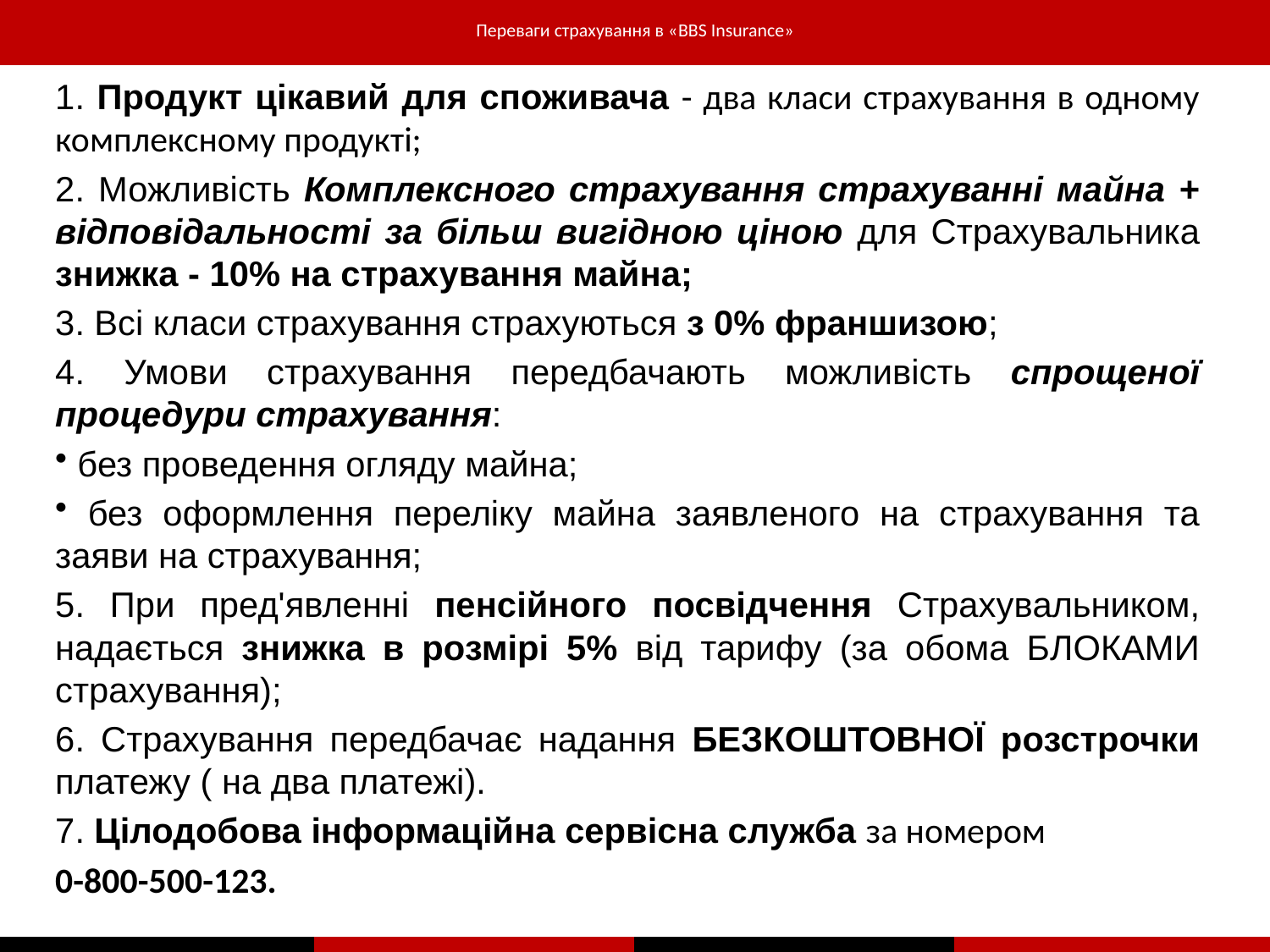

# Переваги страхування в «BBS Insurance»
1. Продукт цікавий для споживача - два класи страхування в одному комплексному продукті;
2. Можливість Комплексного страхування страхуванні майна + відповідальності за більш вигідною ціною для Страхувальника знижка - 10% на страхування майна;
3. Всі класи страхування страхуються з 0% франшизою;
4. Умови страхування передбачають можливість спрощеної процедури страхування:
 без проведення огляду майна;
 без оформлення переліку майна заявленого на страхування та заяви на страхування;
5. При пред'явленні пенсійного посвідчення Страхувальником, надається знижка в розмірі 5% від тарифу (за обома БЛОКАМИ страхування);
6. Страхування передбачає надання БЕЗКОШТОВНОЇ розстрочки платежу ( на два платежі).
7. Цілодобова інформаційна сервісна служба за номером
0-800-500-123.